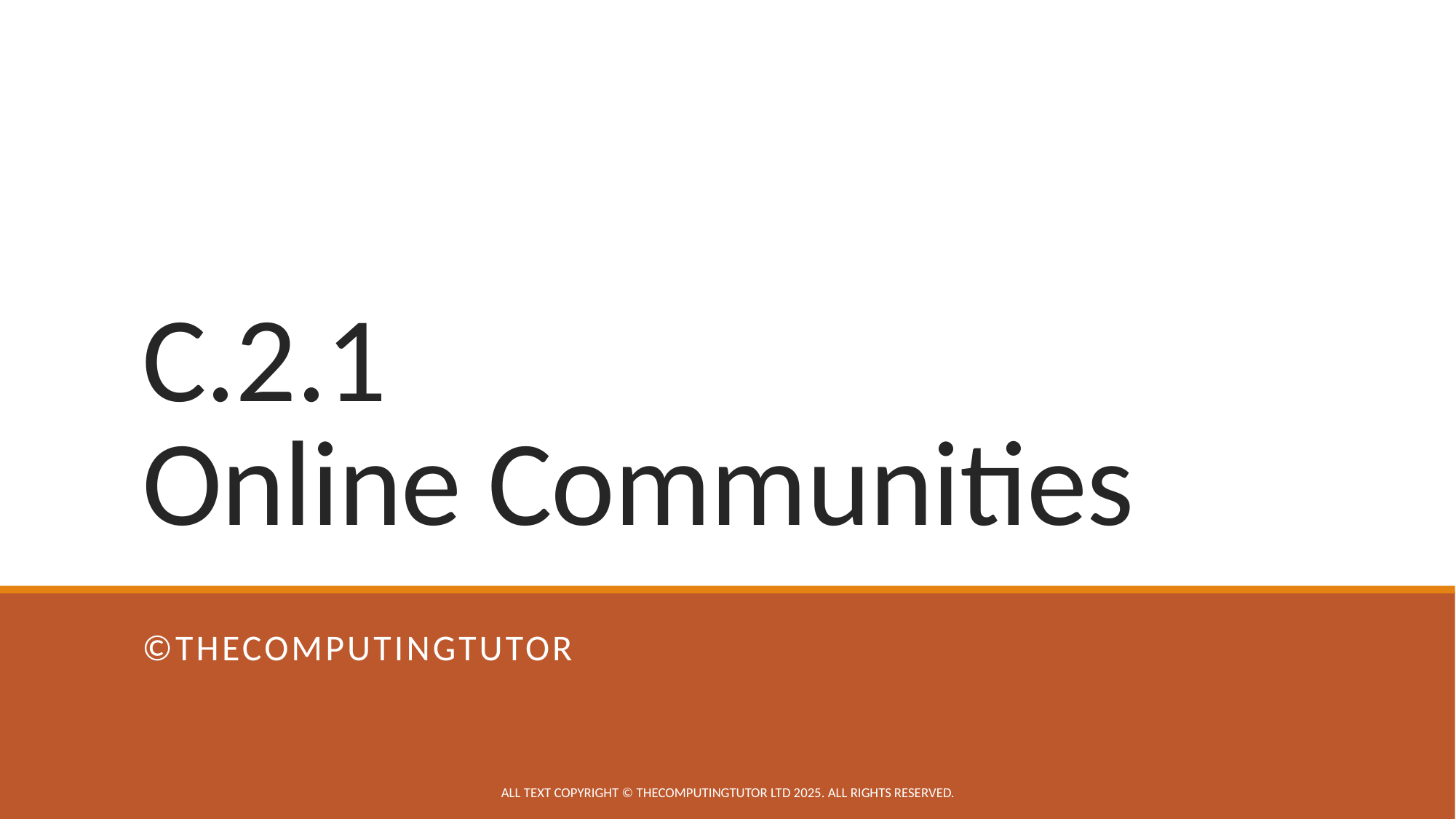

# C.2.1 Online Communities

©TheComputingTutor

All text copyright © TheComputingTutor Ltd 2025. All rights Reserved.